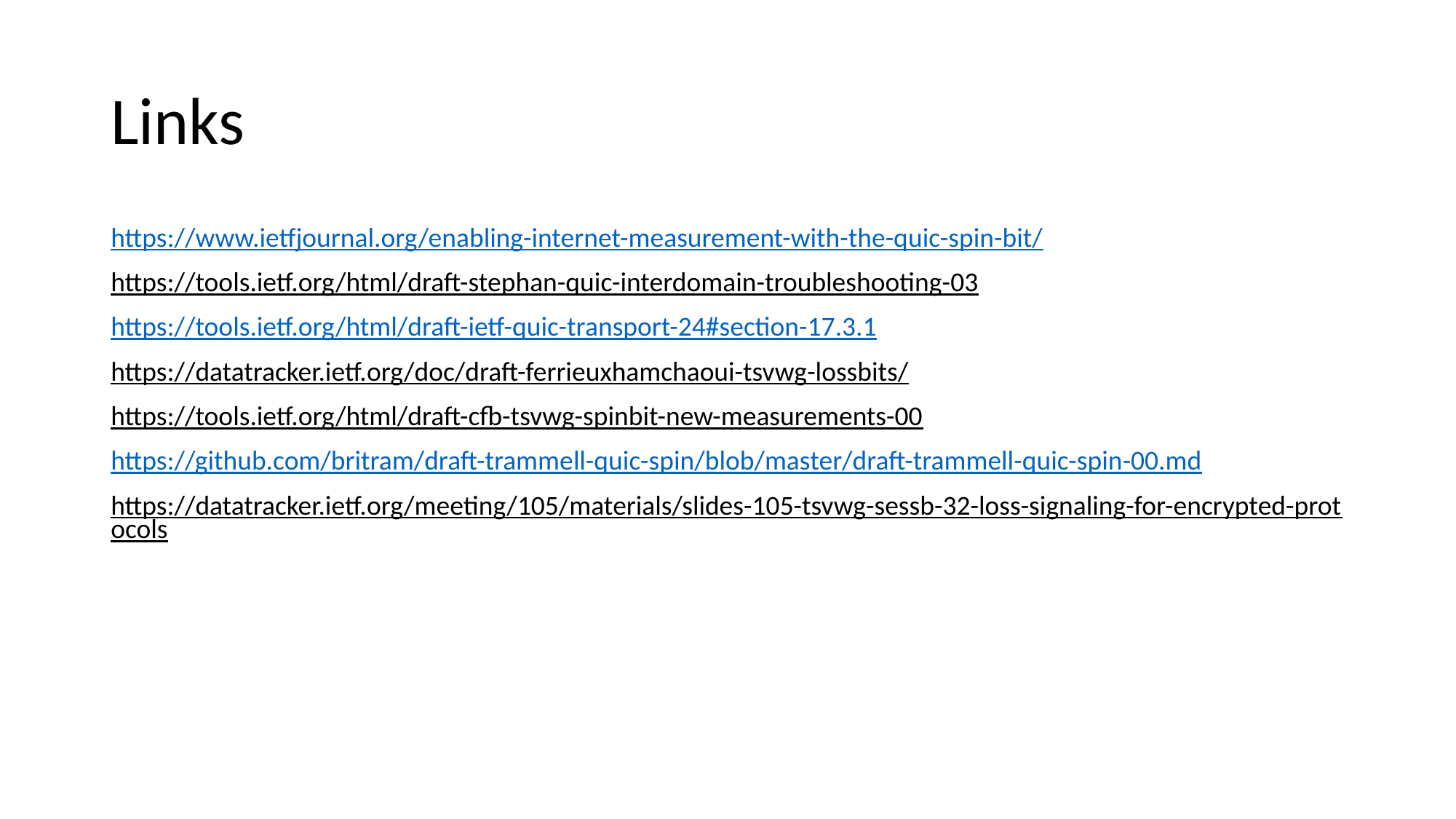

# Links
https://www.ietfjournal.org/enabling-internet-measurement-with-the-quic-spin-bit/
https://tools.ietf.org/html/draft-stephan-quic-interdomain-troubleshooting-03
https://tools.ietf.org/html/draft-ietf-quic-transport-24#section-17.3.1
https://datatracker.ietf.org/doc/draft-ferrieuxhamchaoui-tsvwg-lossbits/
https://tools.ietf.org/html/draft-cfb-tsvwg-spinbit-new-measurements-00
https://github.com/britram/draft-trammell-quic-spin/blob/master/draft-trammell-quic-spin-00.md
https://datatracker.ietf.org/meeting/105/materials/slides-105-tsvwg-sessb-32-loss-signaling-for-encrypted-protocols